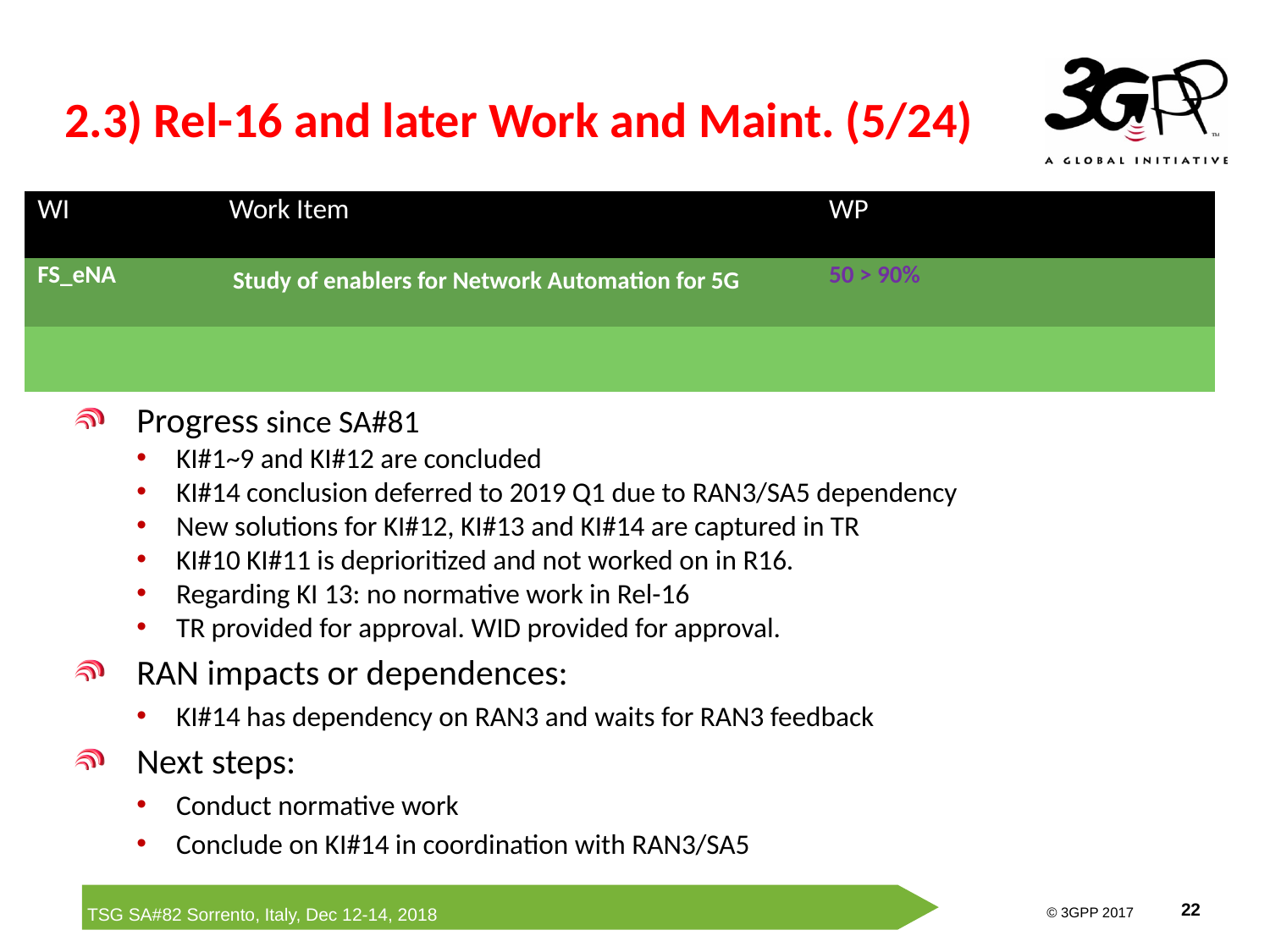

# 2.3) Rel-16 and later Work and Maint. (5/24)
| WI | Work Item | WP |  |  |
| --- | --- | --- | --- | --- |
| FS\_eNA | Study of enablers for Network Automation for 5G | 50 > 90% |  |  |
|  |  |  |  |  |
Progress since SA#81
KI#1~9 and KI#12 are concluded
KI#14 conclusion deferred to 2019 Q1 due to RAN3/SA5 dependency
New solutions for KI#12, KI#13 and KI#14 are captured in TR
KI#10 KI#11 is deprioritized and not worked on in R16.
Regarding KI 13: no normative work in Rel-16
TR provided for approval. WID provided for approval.
RAN impacts or dependences:
KI#14 has dependency on RAN3 and waits for RAN3 feedback
Next steps:
Conduct normative work
Conclude on KI#14 in coordination with RAN3/SA5